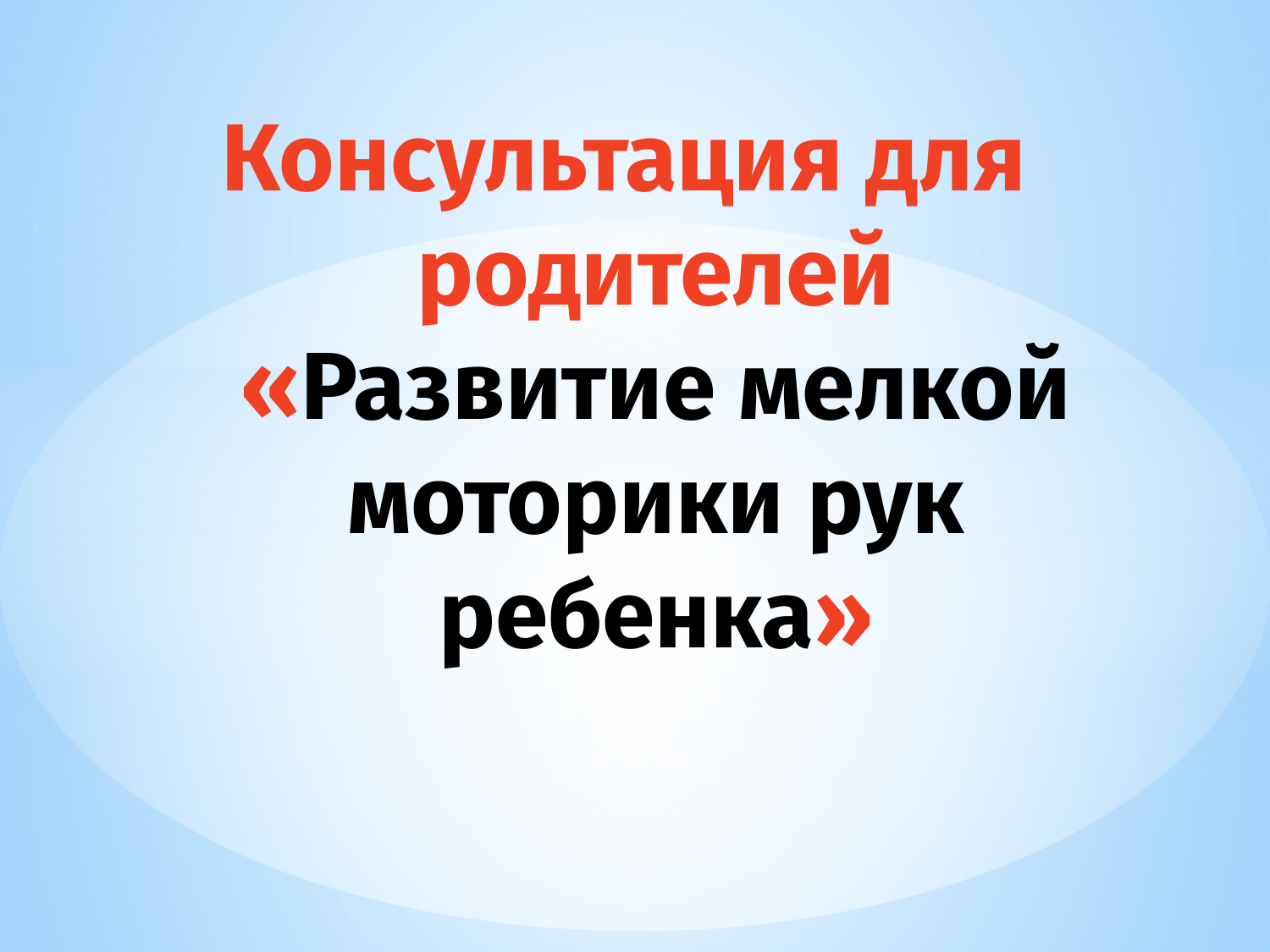

# Консультация для родителей «Развитие мелкой моторики рук ребенка»